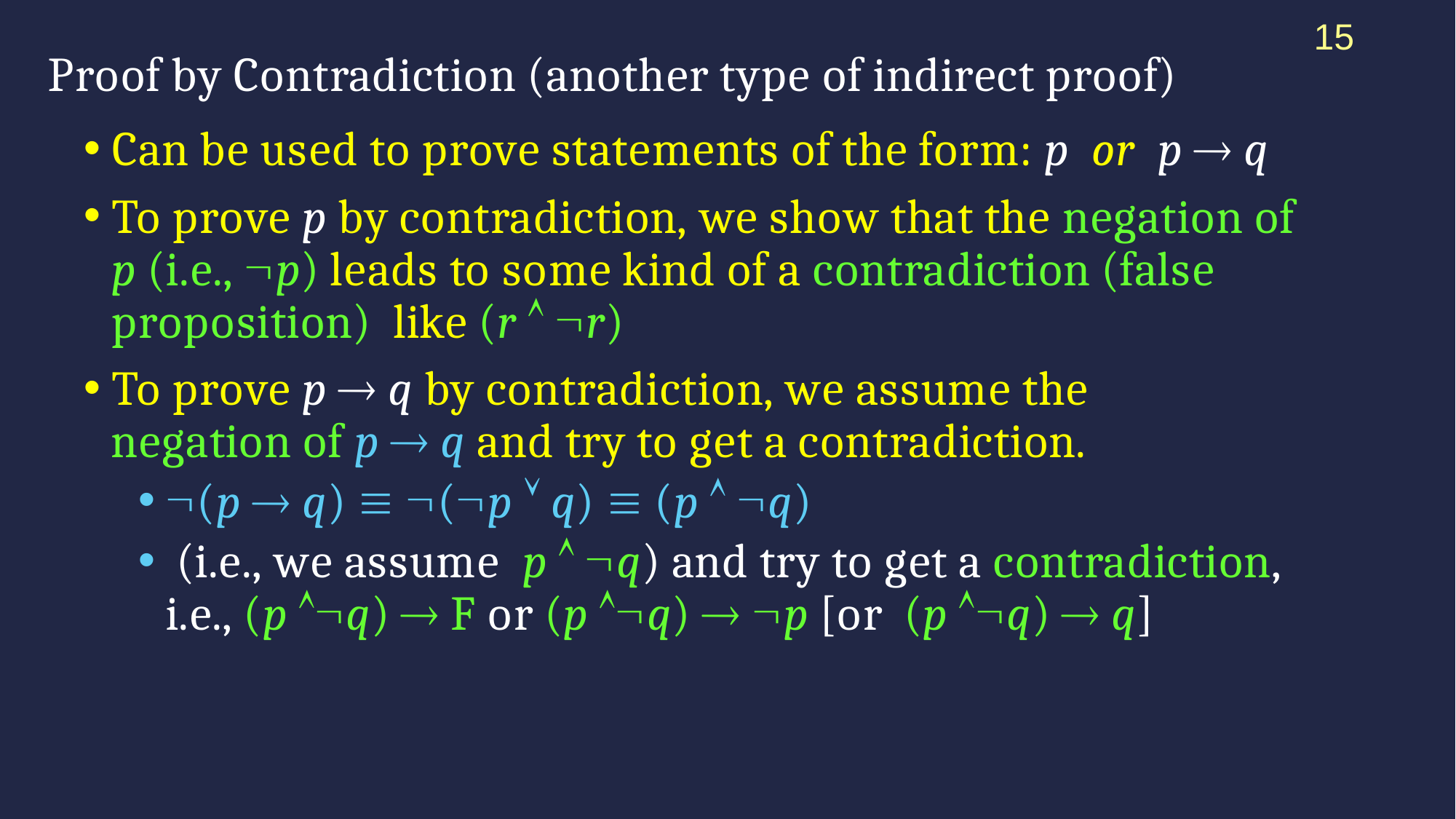

15
# Proof by Contradiction (another type of indirect proof)
Can be used to prove statements of the form: p  or  p → q
To prove p by contradiction, we show that the negation of p (i.e., ¬p) leads to some kind of a contradiction (false proposition)  like (r ∧ ¬r)
To prove p → q by contradiction, we assume the
negation of p → q and try to get a contradiction.
¬(p → q) ≡ ¬(¬p ∨ q) ≡ (p ∧ ¬q)
 (i.e., we assume  p ∧ ¬q) and try to get a contradiction,
i.e., (p ∧¬q) → F or (p ∧¬q) → ¬p [or  (p ∧¬q) → q]